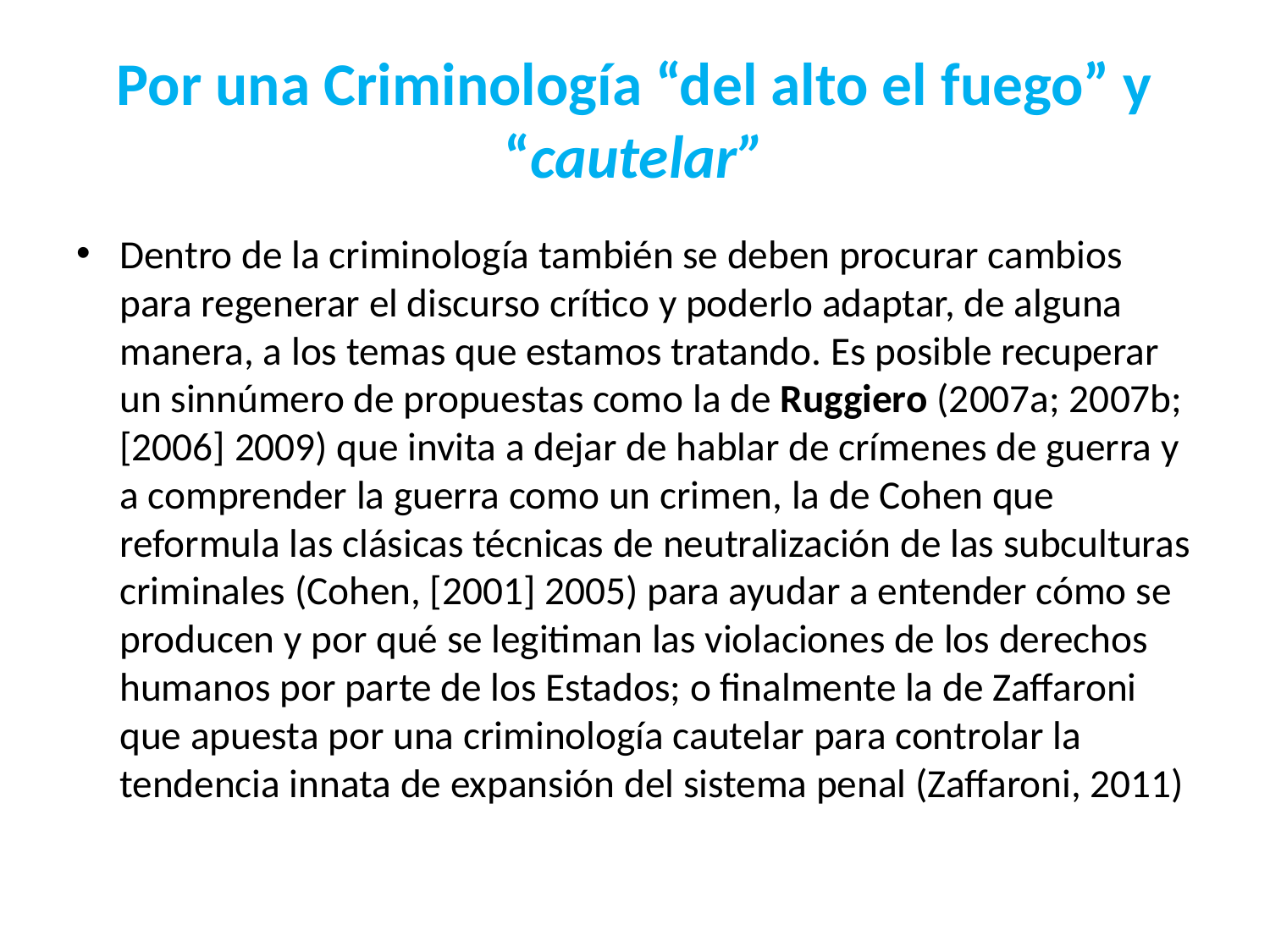

# Por una Criminología “del alto el fuego” y “cautelar”
Dentro de la criminología también se deben procurar cambios para regenerar el discurso crítico y poderlo adaptar, de alguna manera, a los temas que estamos tratando. Es posible recuperar un sinnúmero de propuestas como la de Ruggiero (2007a; 2007b; [2006] 2009) que invita a dejar de hablar de crímenes de guerra y a comprender la guerra como un crimen, la de Cohen que reformula las clásicas técnicas de neutralización de las subculturas criminales (Cohen, [2001] 2005) para ayudar a entender cómo se producen y por qué se legitiman las violaciones de los derechos humanos por parte de los Estados; o finalmente la de Zaffaroni que apuesta por una criminología cautelar para controlar la tendencia innata de expansión del sistema penal (Zaffaroni, 2011)